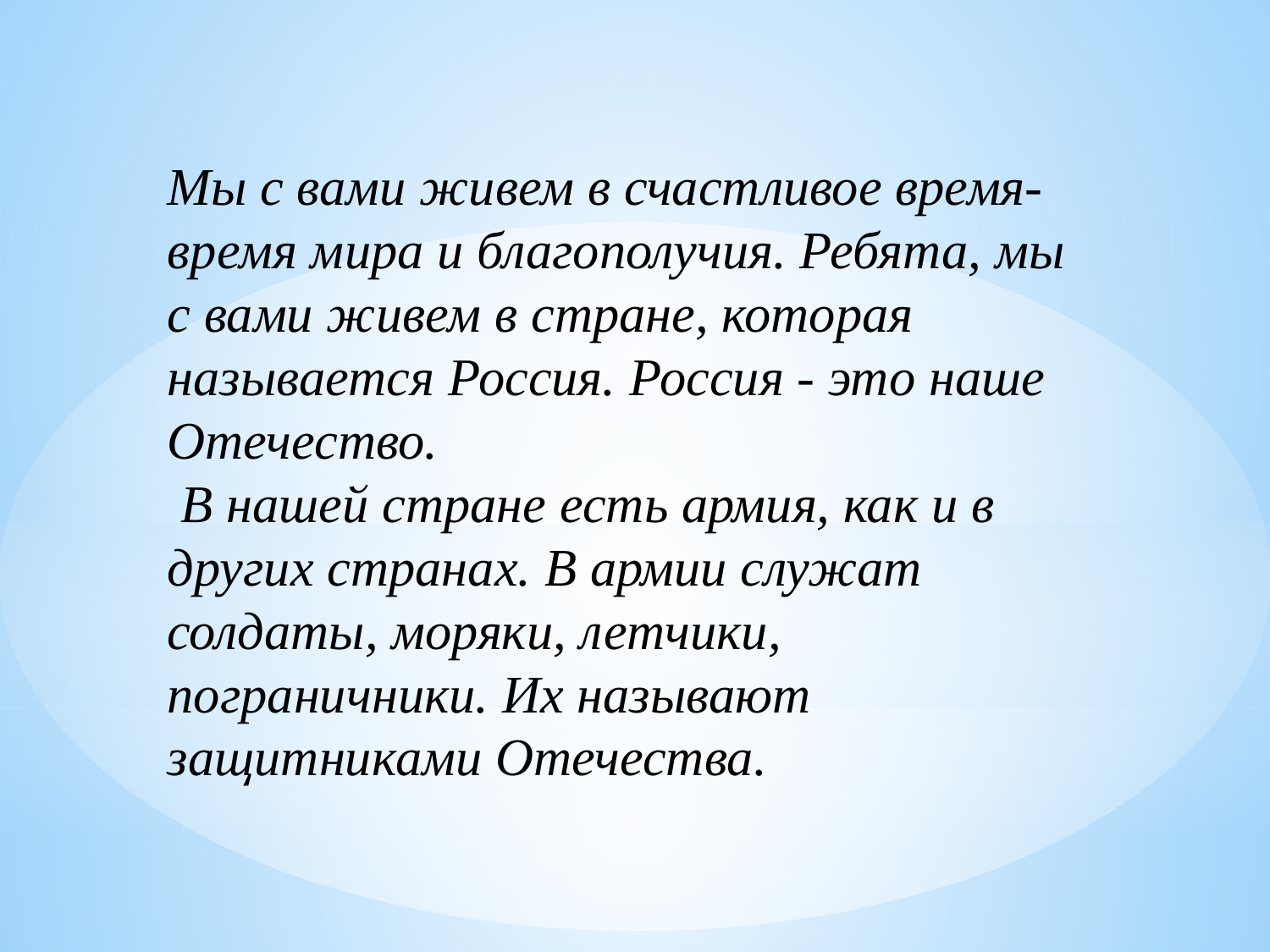

Мы с вами живем в счастливое время- время мира и благополучия. Ребята, мы с вами живем в стране, которая называется Россия. Россия - это наше Отечество.
 В нашей стране есть армия, как и в других странах. В армии служат солдаты, моряки, летчики, пограничники. Их называют защитниками Отечества.